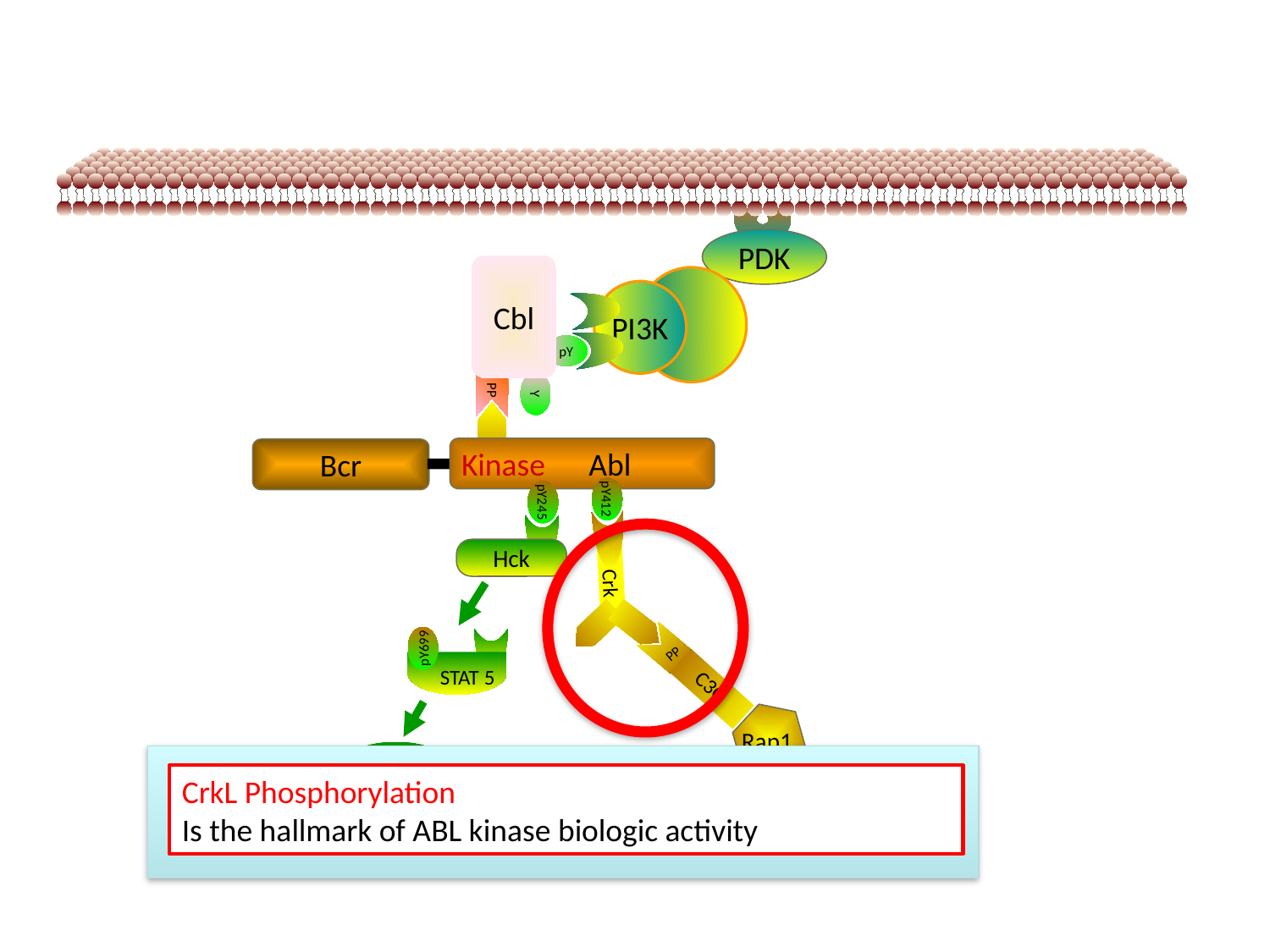

PDK
Cbl

PP
Y

 PI3K

pY

Kinase      Abl
Bcr

pY412
pY245

   Crk

PP
C3G

Rap1

Hck

pY699

STAT 5

pY699

pY699

STAT 5

CrkL Phosphorylation
Is the hallmark of ABL kinase biologic activity